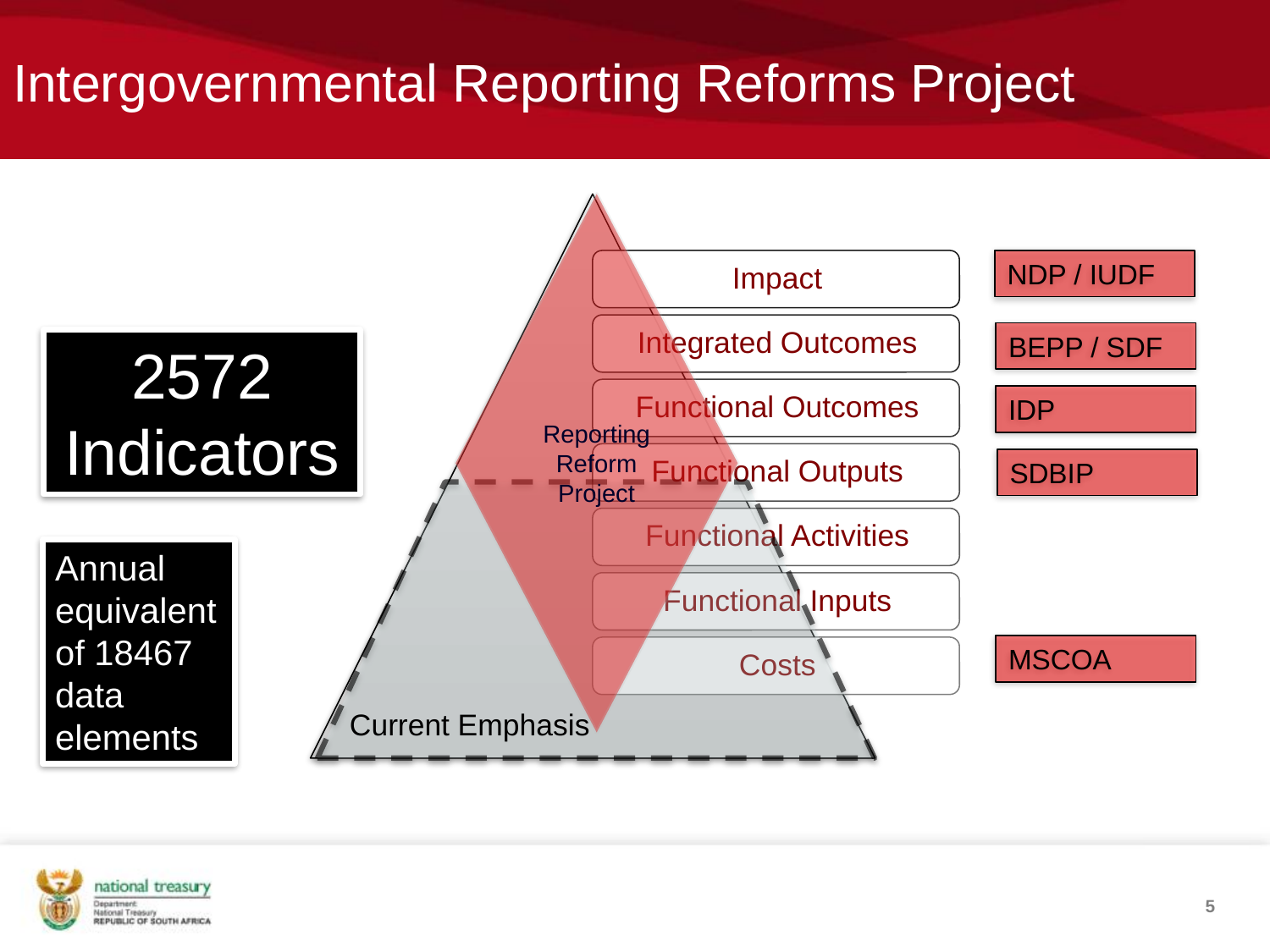

# Intergovernmental Reporting Reforms Project
Impact
Integrated Outcomes
Functional Outcomes
Functional Outputs
Functional Activities
Functional Inputs
Costs
Reporting Reform Project
NDP / IUDF
BEPP / SDF
2572 Indicators
IDP
SDBIP

Annual equivalent of 18467 data elements
MSCOA
Current Emphasis
5